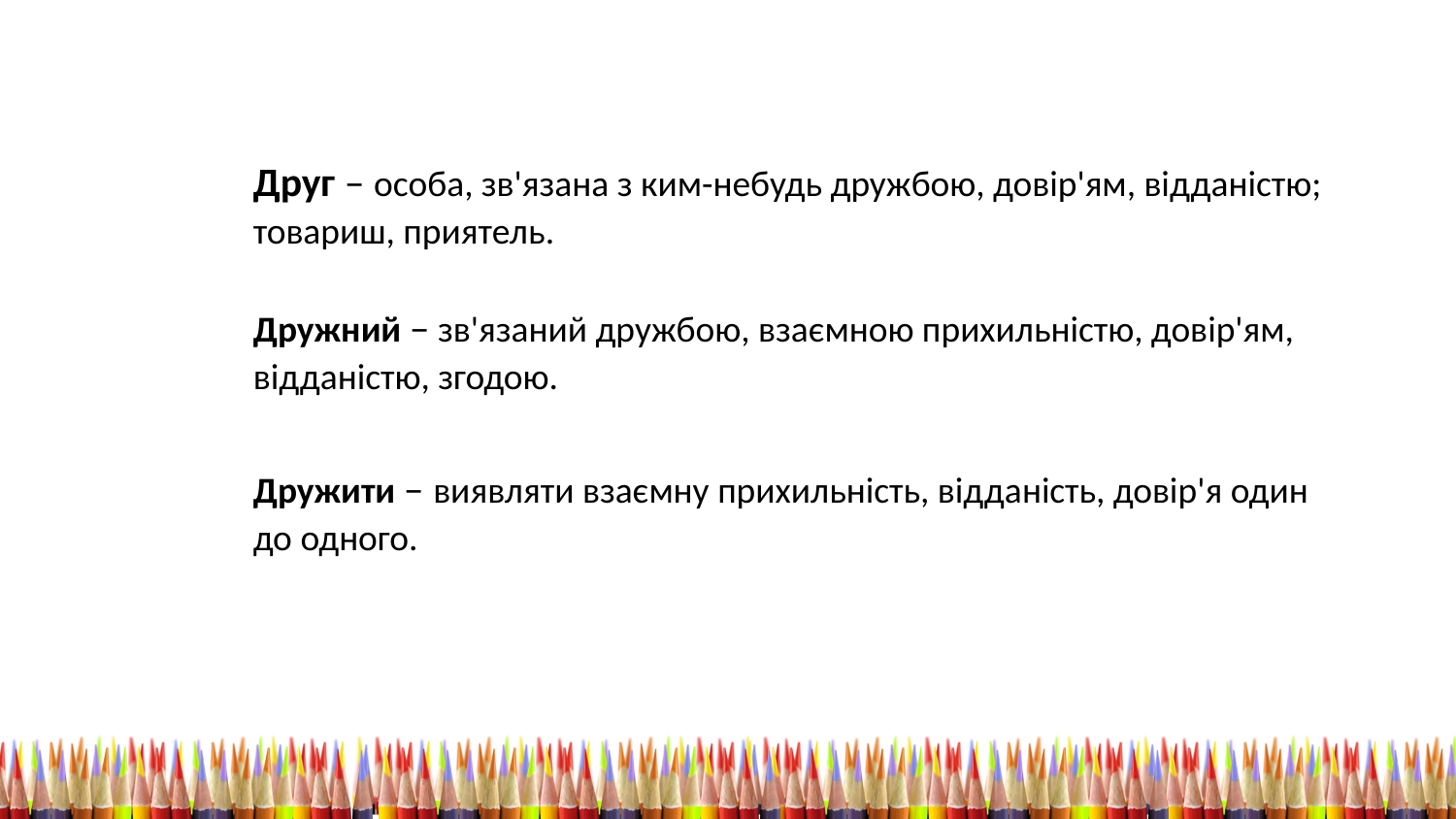

Друг – особа, зв'язана з ким-небудь дружбою, довір'ям, відданістю; товариш, приятель.

Дружний – зв'язаний дружбою, взаємною прихильністю, довір'ям,
відданістю, згодою.

Дружити – виявляти взаємну прихильність, відданість, довір'я один до одного.

https://learningapps.org/view1388903